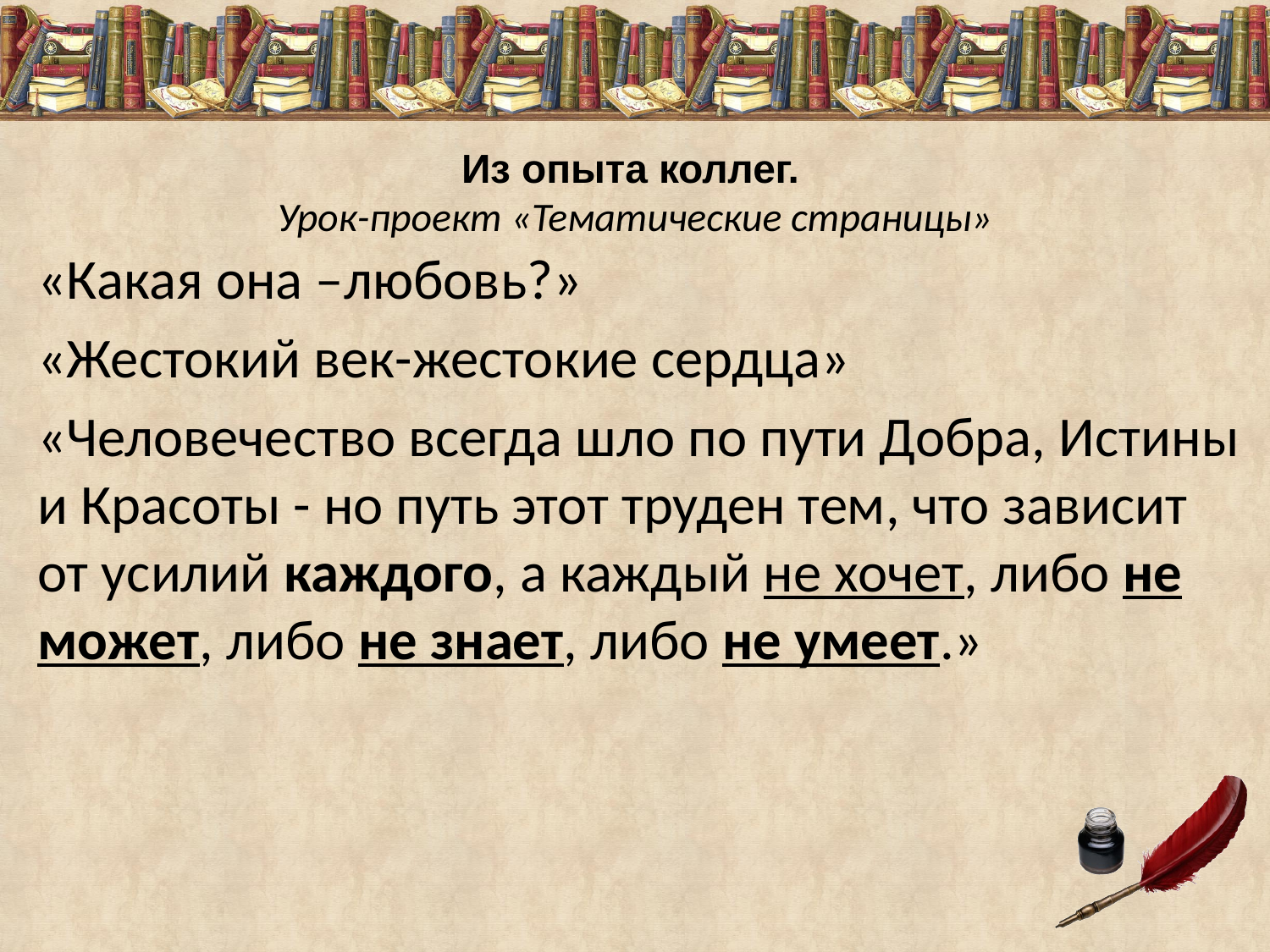

# Из опыта коллег. Урок-проект «Тематические страницы»
«Какая она –любовь?»
«Жестокий век-жестокие сердца»
«Человечество всегда шло по пути Добра, Истины и Красоты - но путь этот труден тем, что зависит от усилий каждого, а каждый не хочет, либо не может, либо не знает, либо не умеет.»